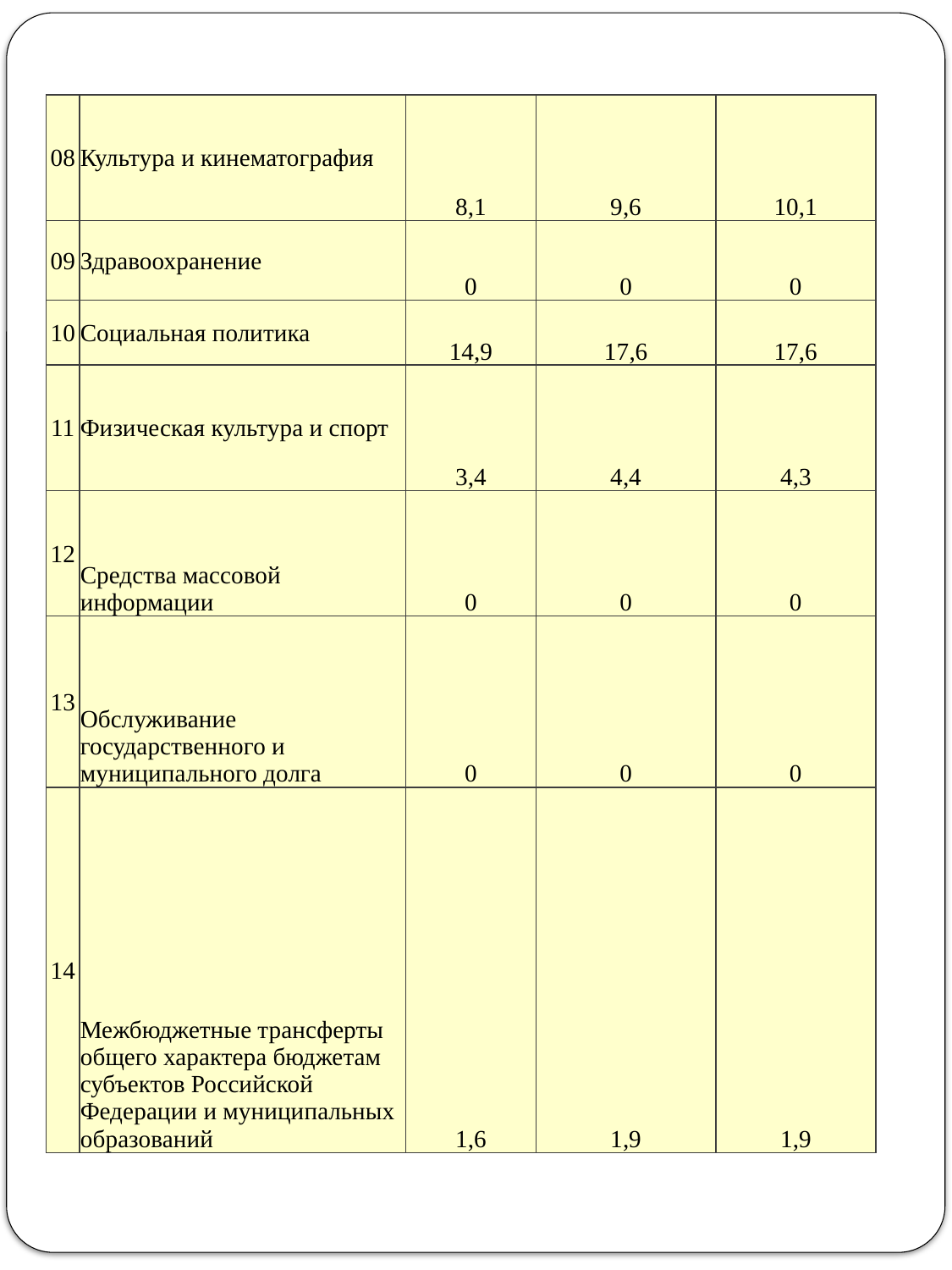

| 08 | Культура и кинематография | 8,1 | 9,6 | 10,1 |
| --- | --- | --- | --- | --- |
| 09 | Здравоохранение | 0 | 0 | 0 |
| 10 | Социальная политика | 14,9 | 17,6 | 17,6 |
| 11 | Физическая культура и спорт | 3,4 | 4,4 | 4,3 |
| 12 | Средства массовой информации | 0 | 0 | 0 |
| 13 | Обслуживание государственного и муниципального долга | 0 | 0 | 0 |
| 14 | Межбюджетные трансферты общего характера бюджетам субъектов Российской Федерации и муниципальных образований | 1,6 | 1,9 | 1,9 |